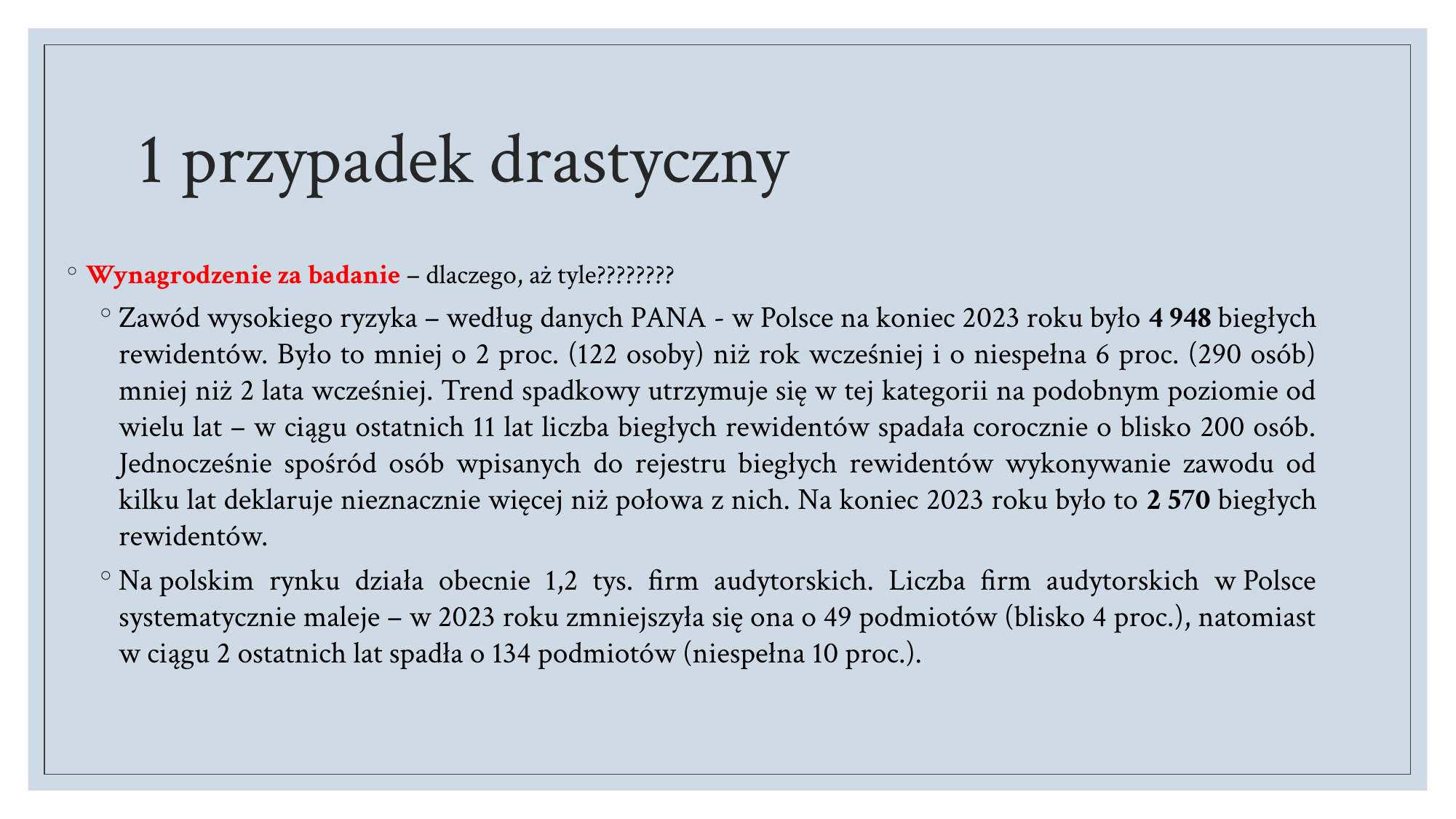

# 1 przypadek drastyczny
Wynagrodzenie za badanie – dlaczego, aż tyle????????
Zawód wysokiego ryzyka – według danych PANA - w Polsce na koniec 2023 roku było 4 948 biegłych rewidentów. Było to mniej o 2 proc. (122 osoby) niż rok wcześniej i o niespełna 6 proc. (290 osób) mniej niż 2 lata wcześniej. Trend spadkowy utrzymuje się w tej kategorii na podobnym poziomie od wielu lat – w ciągu ostatnich 11 lat liczba biegłych rewidentów spadała corocznie o blisko 200 osób. Jednocześnie spośród osób wpisanych do rejestru biegłych rewidentów wykonywanie zawodu od kilku lat deklaruje nieznacznie więcej niż połowa z nich. Na koniec 2023 roku było to 2 570 biegłych rewidentów.
Na polskim rynku działa obecnie 1,2 tys. firm audytorskich. Liczba firm audytorskich w Polsce systematycznie maleje – w 2023 roku zmniejszyła się ona o 49 podmiotów (blisko 4 proc.), natomiast w ciągu 2 ostatnich lat spadła o 134 podmiotów (niespełna 10 proc.).